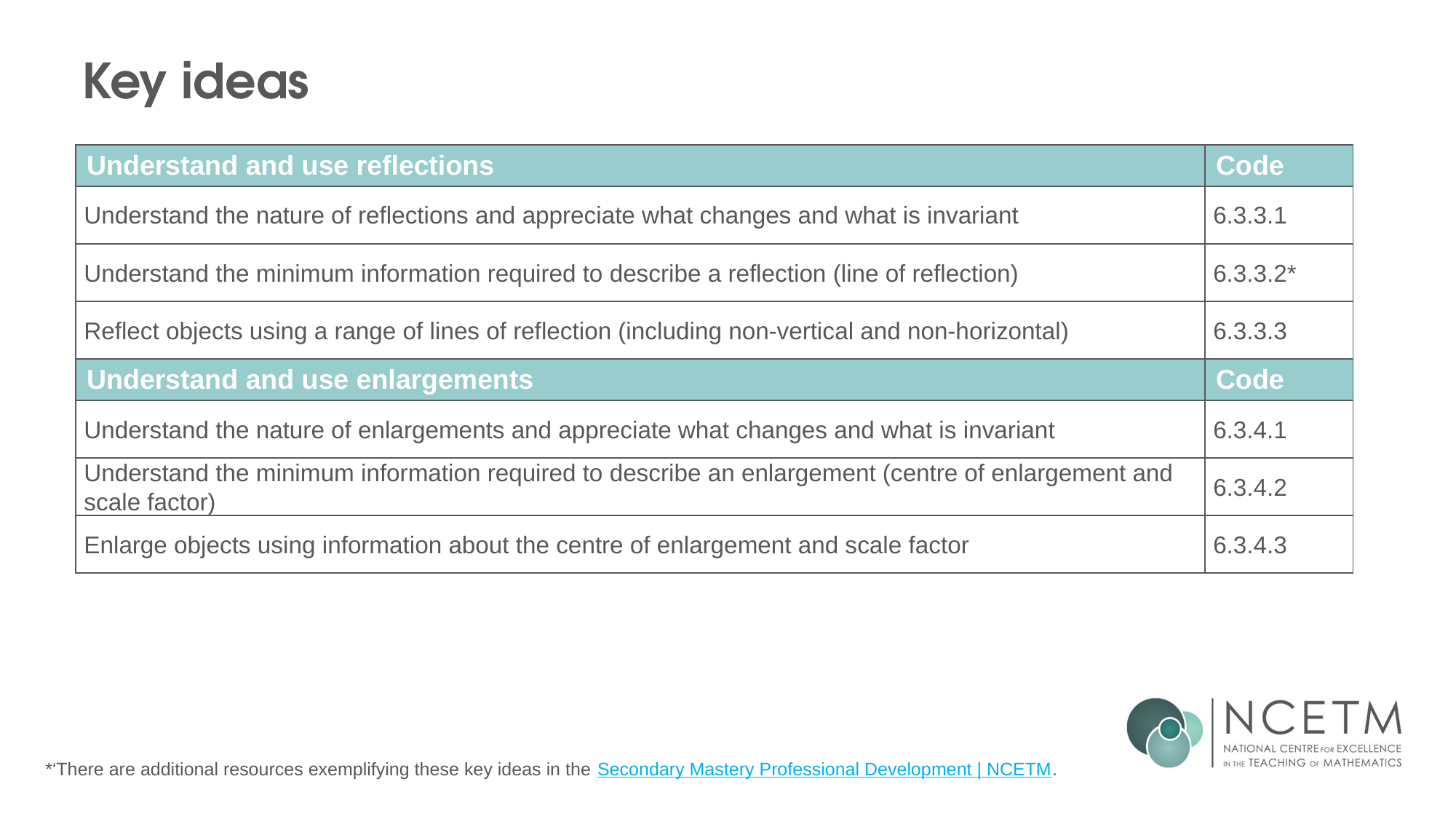

# Key ideas
| Understand and use reflections | Code |
| --- | --- |
| Understand the nature of reflections and appreciate what changes and what is invariant | 6.3.3.1 |
| Understand the minimum information required to describe a reflection (line of reflection) | 6.3.3.2\* |
| Reflect objects using a range of lines of reflection (including non-vertical and non-horizontal) | 6.3.3.3 |
| Understand and use enlargements | Code |
| Understand the nature of enlargements and appreciate what changes and what is invariant | 6.3.4.1 |
| Understand the minimum information required to describe an enlargement (centre of enlargement and scale factor) | 6.3.4.2 |
| Enlarge objects using information about the centre of enlargement and scale factor | 6.3.4.3 |
*‘There are additional resources exemplifying these key ideas in the Secondary Mastery Professional Development | NCETM.